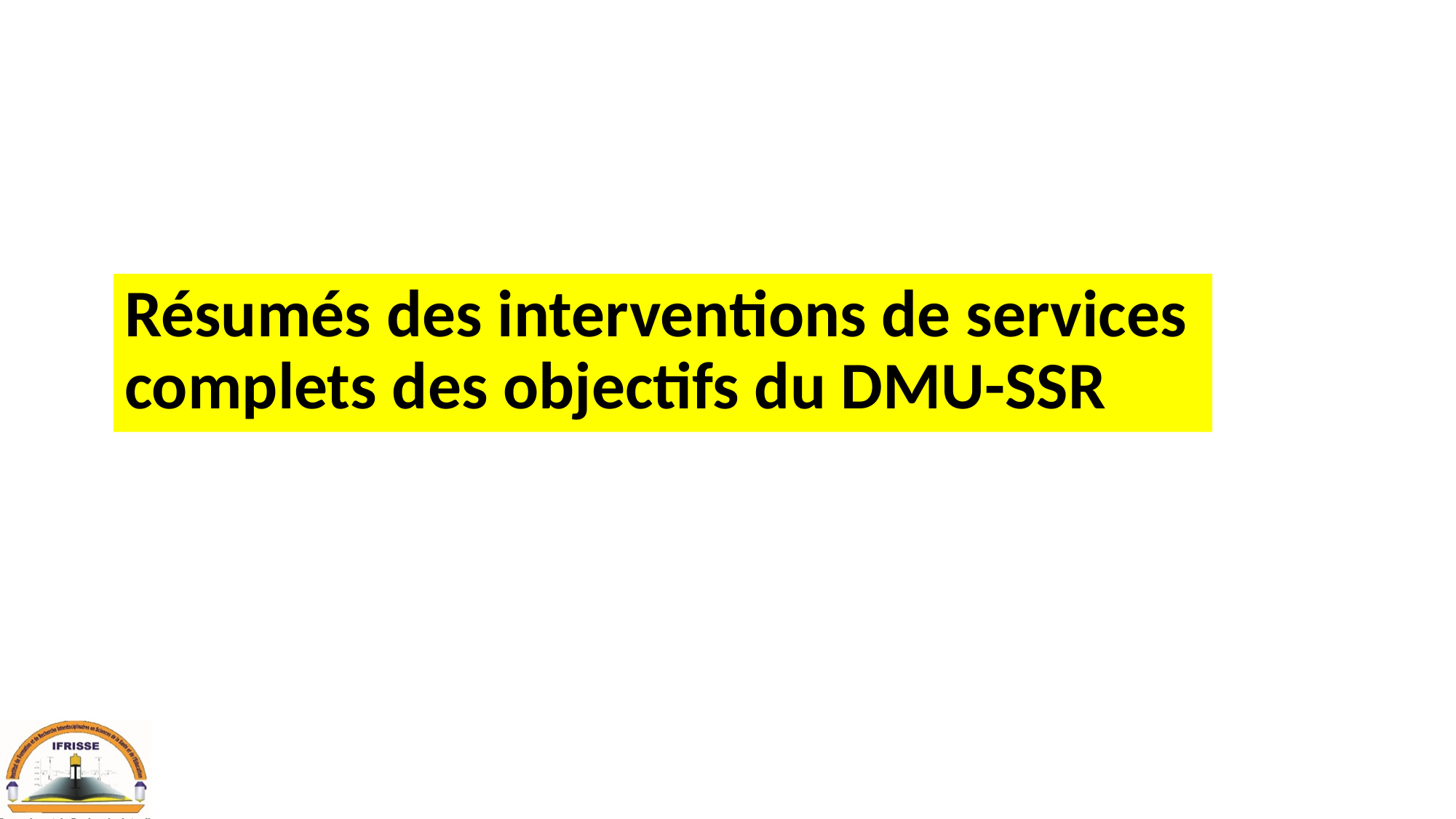

# Résumés des interventions de services complets des objectifs du DMU-SSR